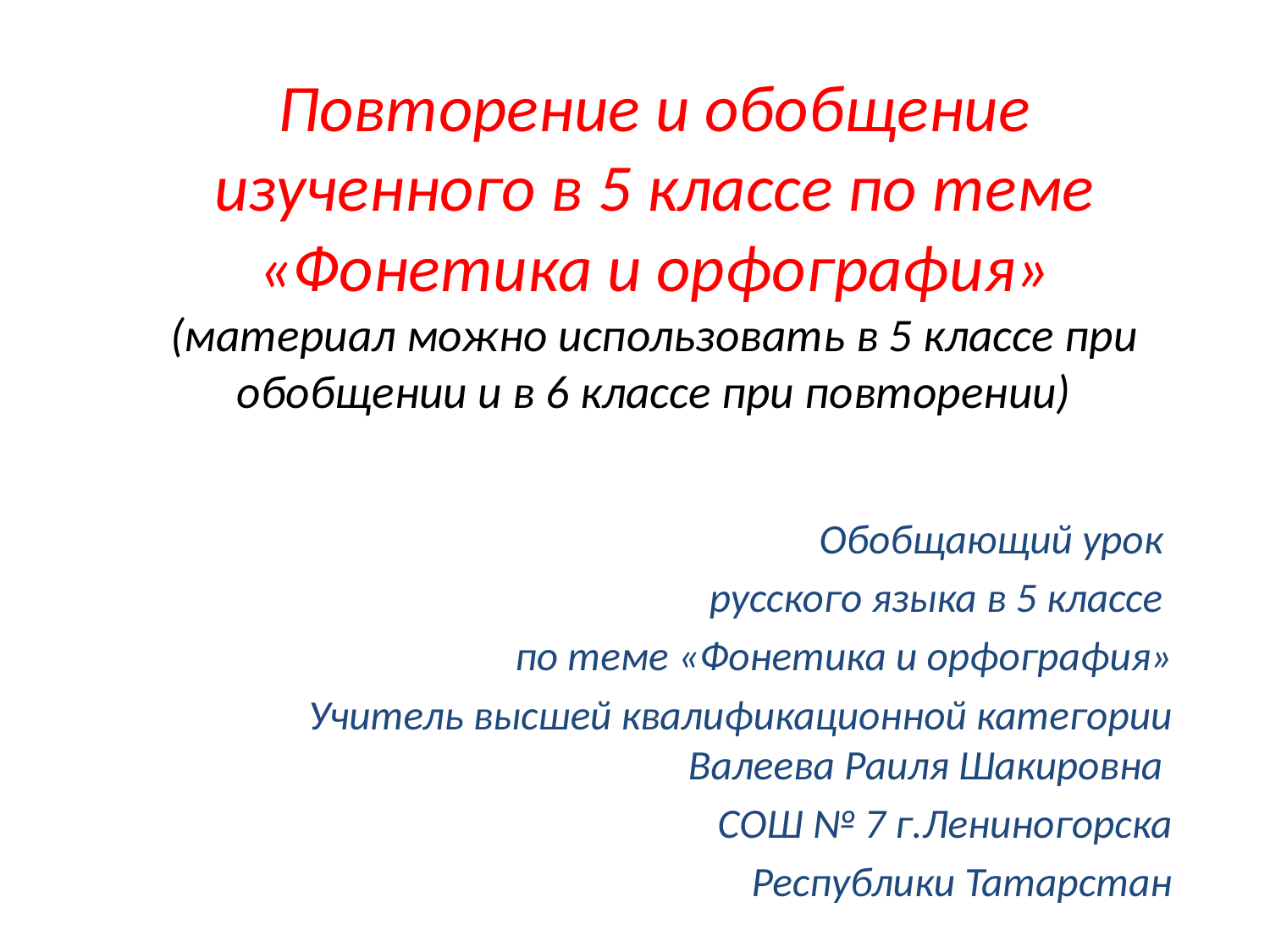

# Повторение и обобщение изученного в 5 классе по теме «Фонетика и орфография» (материал можно использовать в 5 классе при обобщении и в 6 классе при повторении)
Обобщающий урок
русского языка в 5 классе
по теме «Фонетика и орфография»
Учитель высшей квалификационной категории Валеева Раиля Шакировна
СОШ № 7 г.Лениногорска
 Республики Татарстан